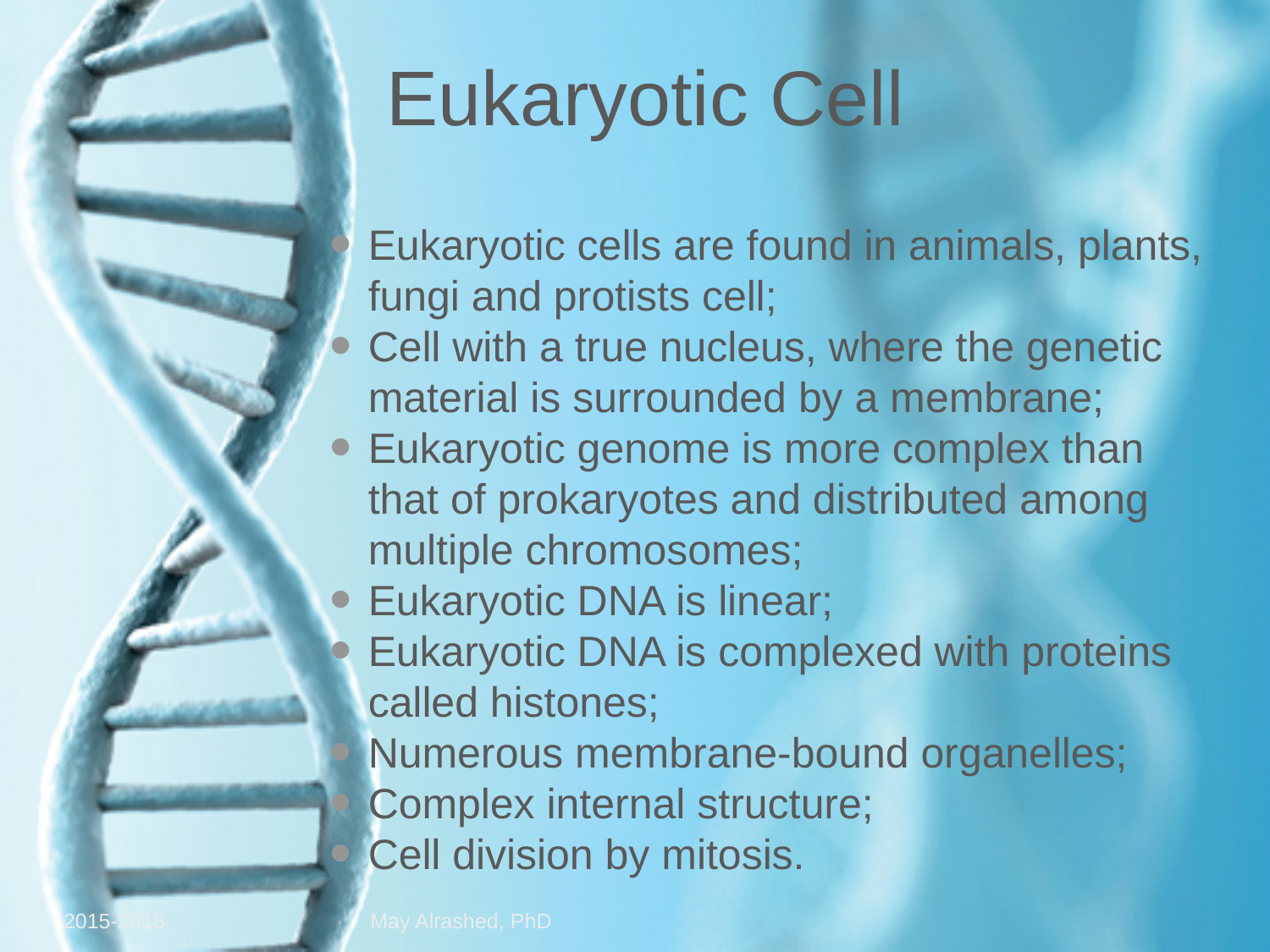

Eukaryotic Cell
Eukaryotic cells are found in animals, plants, fungi and protists cell;
Cell with a true nucleus, where the genetic material is surrounded by a membrane;
Eukaryotic genome is more complex than that of prokaryotes and distributed among multiple chromosomes;
Eukaryotic DNA is linear;
Eukaryotic DNA is complexed with proteins called histones;
Numerous membrane-bound organelles;
Complex internal structure;
Cell division by mitosis.

2015-2016
May Alrashed, PhD